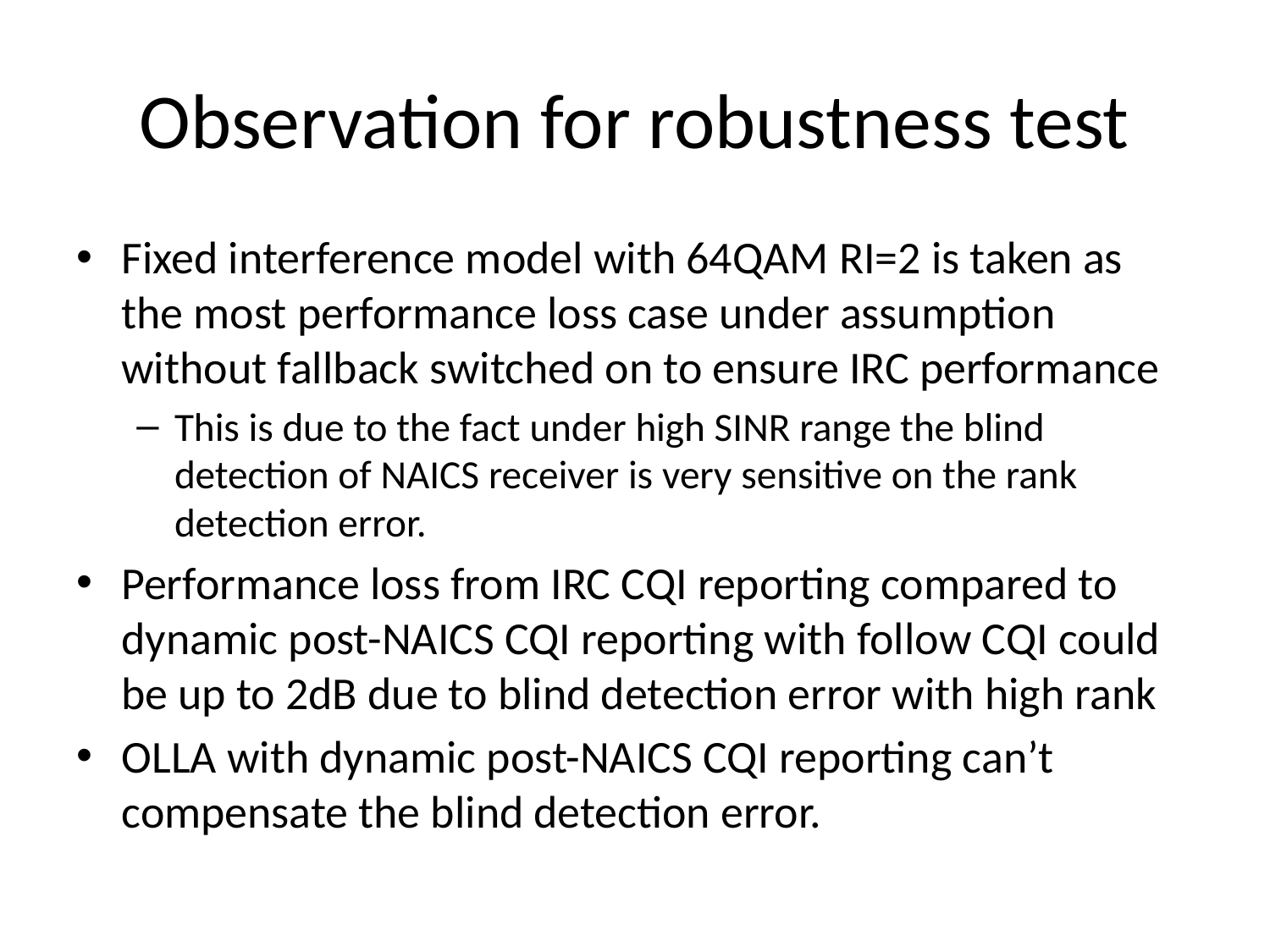

# Observation for robustness test
Fixed interference model with 64QAM RI=2 is taken as the most performance loss case under assumption without fallback switched on to ensure IRC performance
This is due to the fact under high SINR range the blind detection of NAICS receiver is very sensitive on the rank detection error.
Performance loss from IRC CQI reporting compared to dynamic post-NAICS CQI reporting with follow CQI could be up to 2dB due to blind detection error with high rank
OLLA with dynamic post-NAICS CQI reporting can’t compensate the blind detection error.